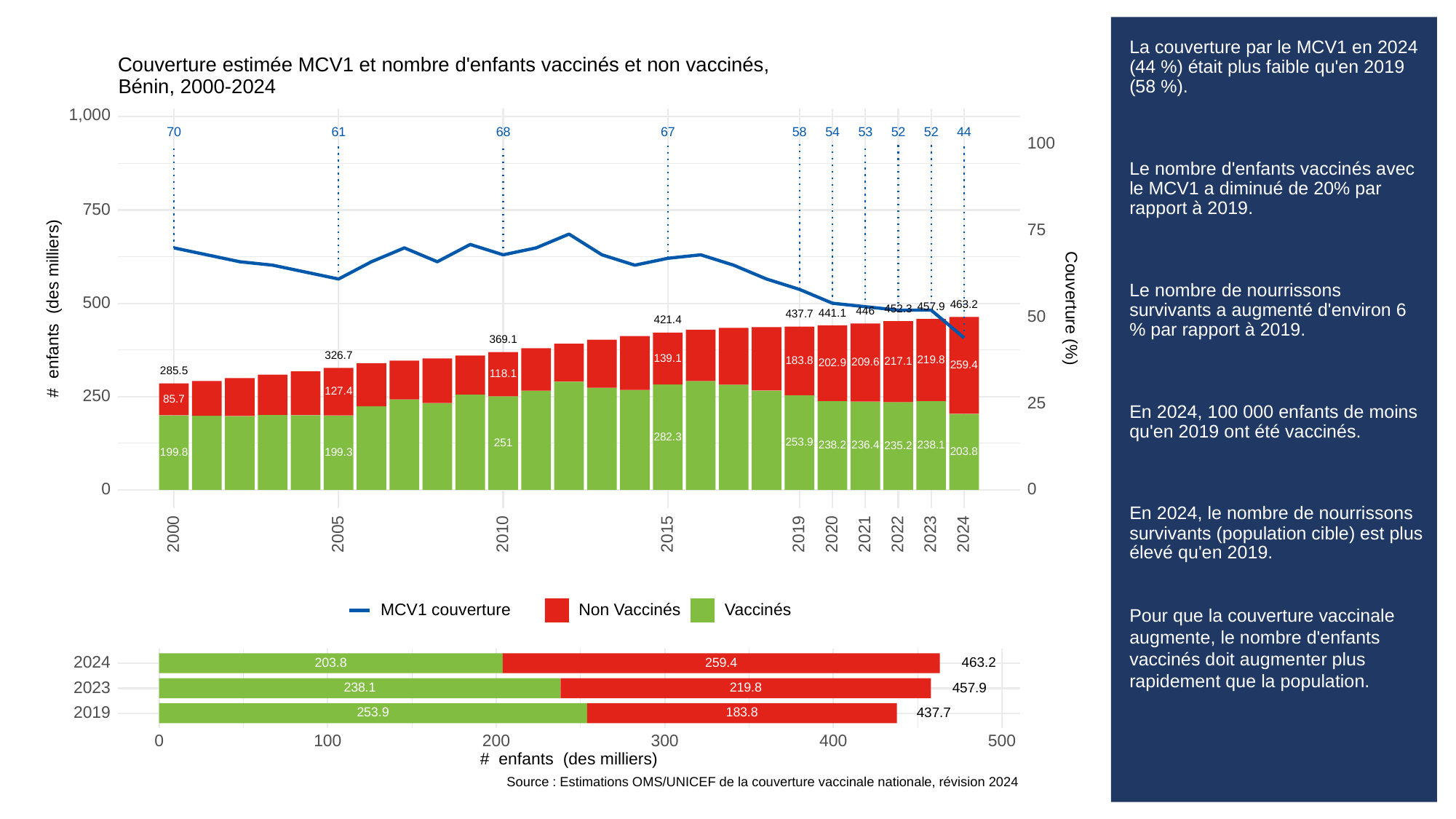

# La couverture par le MCV1 en 2024 (44 %) était plus faible qu'en 2019 (58 %).

Le nombre d'enfants vaccinés avec le MCV1 a diminué de 20% par rapport à 2019.

Le nombre de nourrissons survivants a augmenté d'environ 6 % par rapport à 2019.

En 2024, 100 000 enfants de moins qu'en 2019 ont été vaccinés.

En 2024, le nombre de nourrissons survivants (population cible) est plus élevé qu'en 2019.

Pour que la couverture vaccinale augmente, le nombre d'enfants vaccinés doit augmenter plus rapidement que la population.

Couverture estimée MCV1 et nombre d'enfants vaccinés et non vaccinés,
Bénin, 2000-2024
1,000

53
70
61
68
67
58
52
52
54
44
100

750

75

500
#  enfants  (des milliers)
Couverture (%)
463.2
457.9

452.3
446
441.1
437.7
50
421.4

369.1

326.7

139.1

219.8
183.8
217.1
209.6

202.9

259.4

285.5

118.1

127.4

250

85.7

25

282.3
253.9
251
238.2
238.1
236.4
235.2

203.8
199.8
199.3
0
0

2023
2000
2005
2010
2015
2019
2020
2021
2022
2024

MCV1 couverture
Non Vaccinés
Vaccinés

2024
463.2
203.8
259.4

2023
457.9
238.1
219.8

2019
437.7
253.9
183.8

300
0
100
200
400
500
#  enfants  (des milliers)
Source : Estimations OMS/UNICEF de la couverture vaccinale nationale, révision 2024